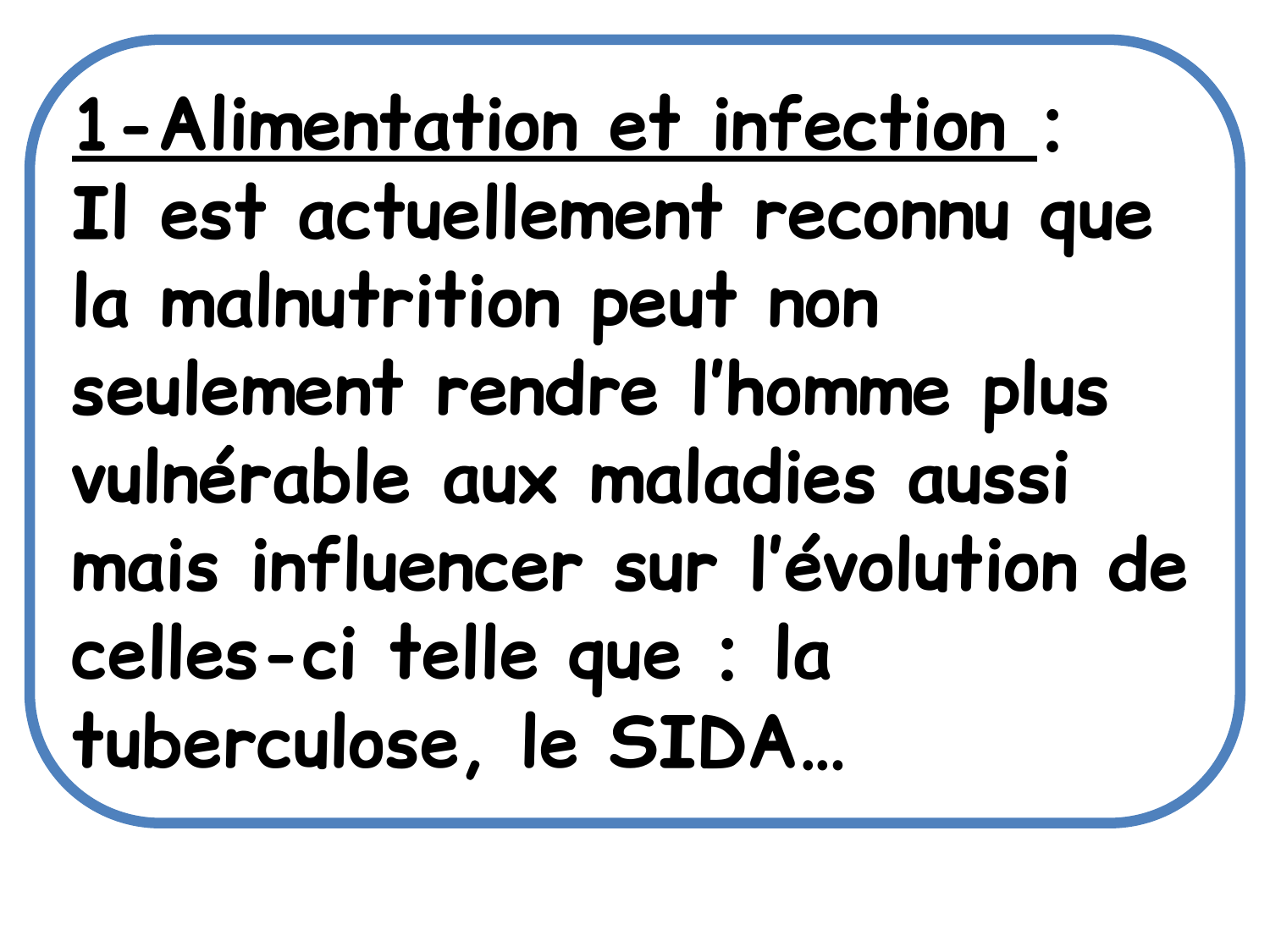

1-Alimentation et infection :
Il est actuellement reconnu que la malnutrition peut non seulement rendre l’homme plus vulnérable aux maladies aussi mais influencer sur l’évolution de celles-ci telle que : la tuberculose, le SIDA…